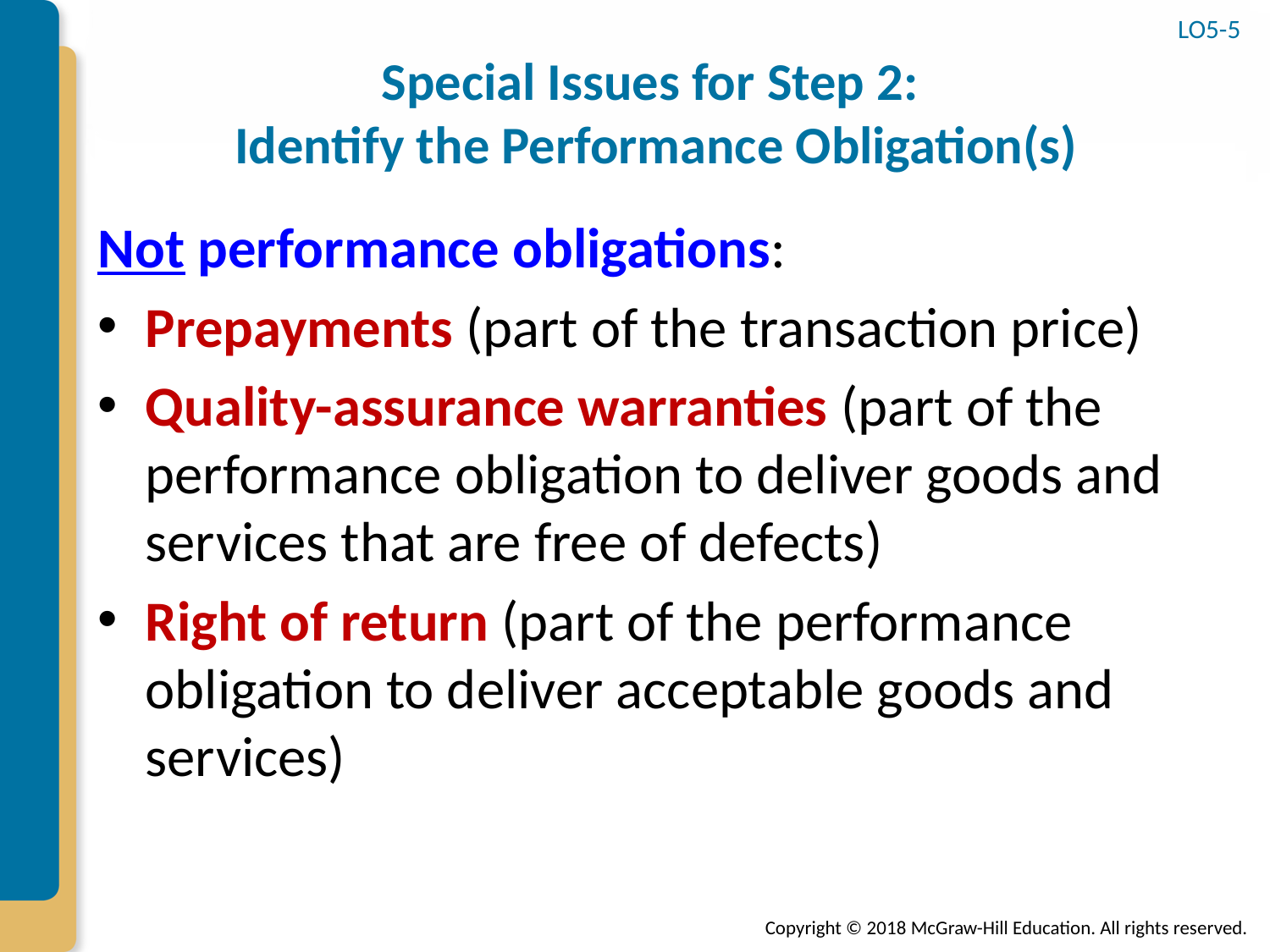

LO5-5
# Special Issues for Step 2: Identify the Performance Obligation(s)
Not performance obligations:
Prepayments (part of the transaction price)
Quality-assurance warranties (part of the performance obligation to deliver goods and services that are free of defects)
Right of return (part of the performance obligation to deliver acceptable goods and services)